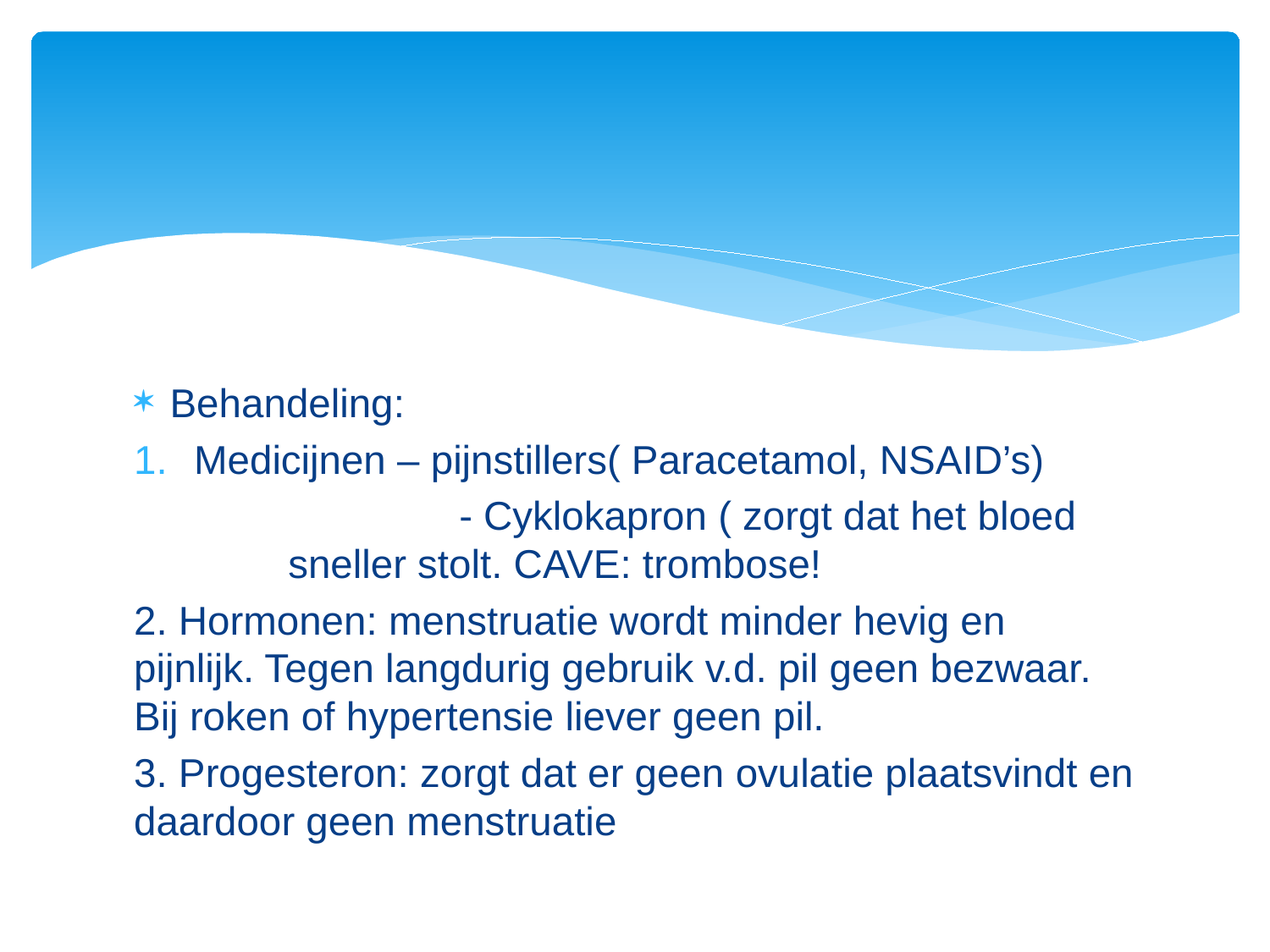

#
Behandeling:
Medicijnen – pijnstillers( Paracetamol, NSAID’s)
                             - Cyklokapron ( zorgt dat het bloed 		   sneller stolt. CAVE: trombose!
2. Hormonen: menstruatie wordt minder hevig en pijnlijk. Tegen langdurig gebruik v.d. pil geen bezwaar. Bij roken of hypertensie liever geen pil.
3. Progesteron: zorgt dat er geen ovulatie plaatsvindt en daardoor geen menstruatie